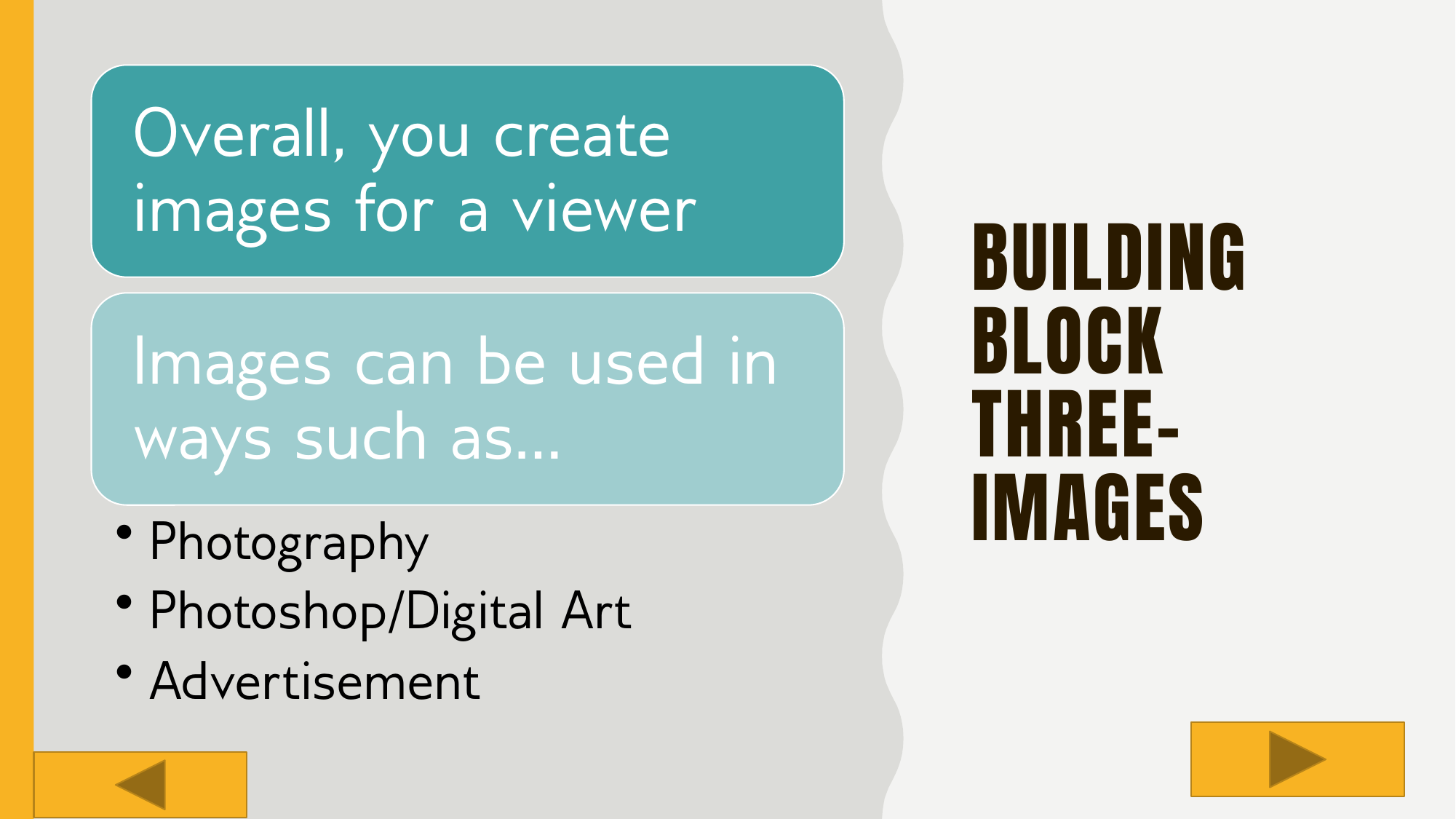

Overall, you create images for a viewer
Images can be used in ways such as…
Photography
Photoshop/Digital Art
Advertisement
# Building Block Three- Images